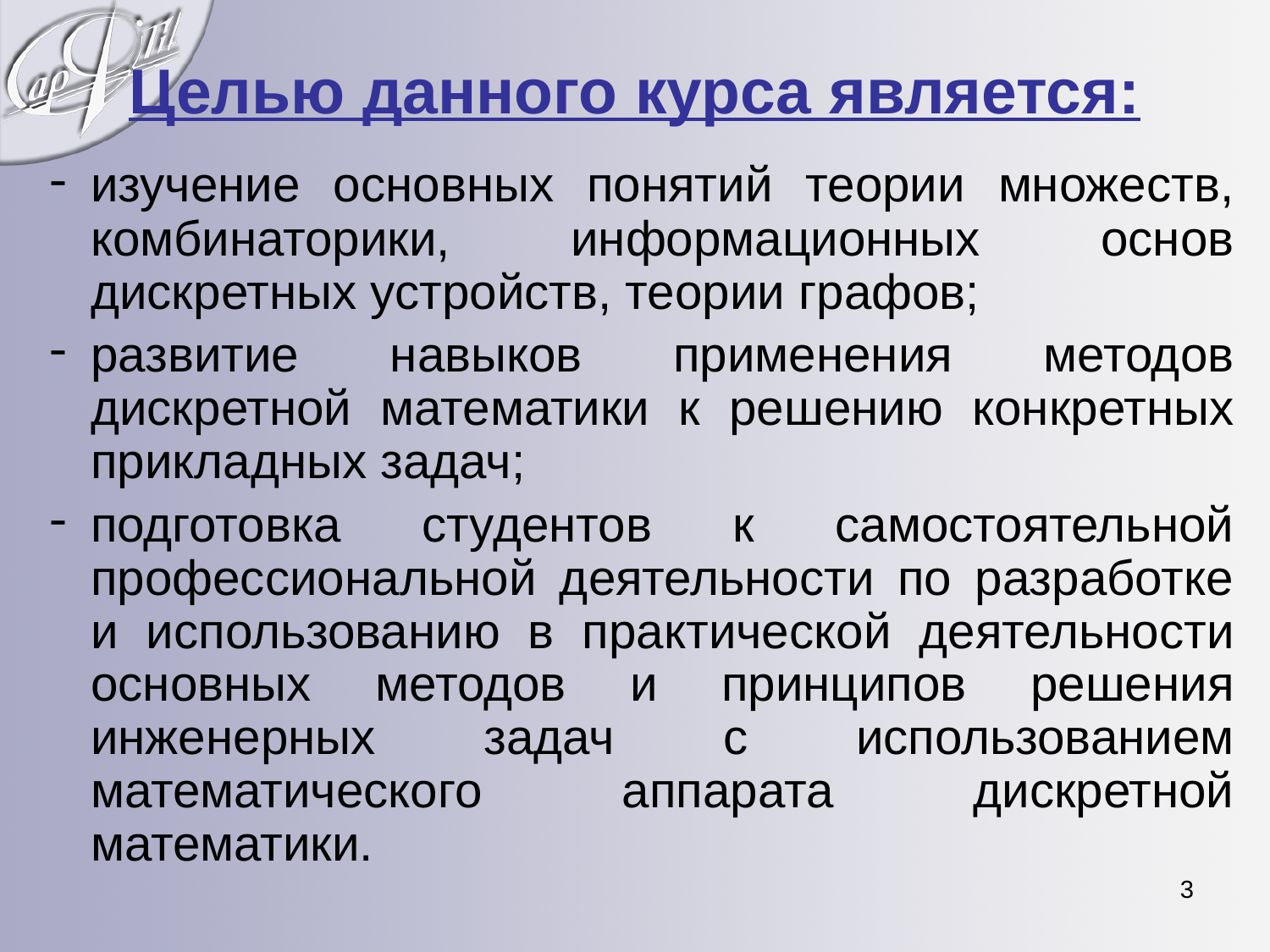

# Целью данного курса является:
изучение основных понятий теории множеств, комбинаторики, информационных основ дискретных устройств, теории графов;
развитие навыков применения методов дискретной математики к решению конкретных прикладных задач;
подготовка студентов к самостоятельной профессиональной деятельности по разработке и использованию в практической деятельности основных методов и принципов решения инженерных задач с использованием математического аппарата дискретной математики.
3